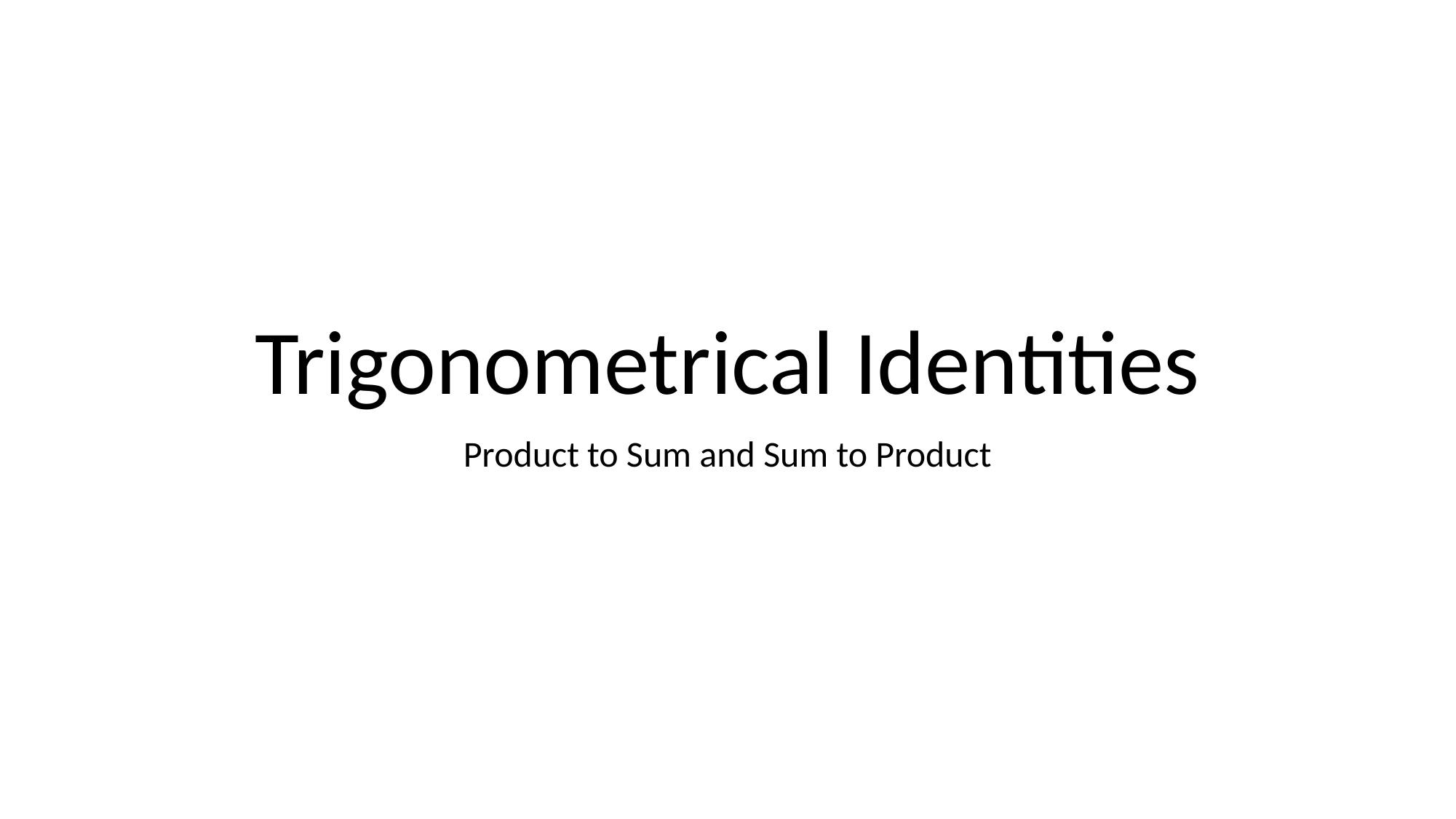

# Trigonometrical Identities
Product to Sum and Sum to Product